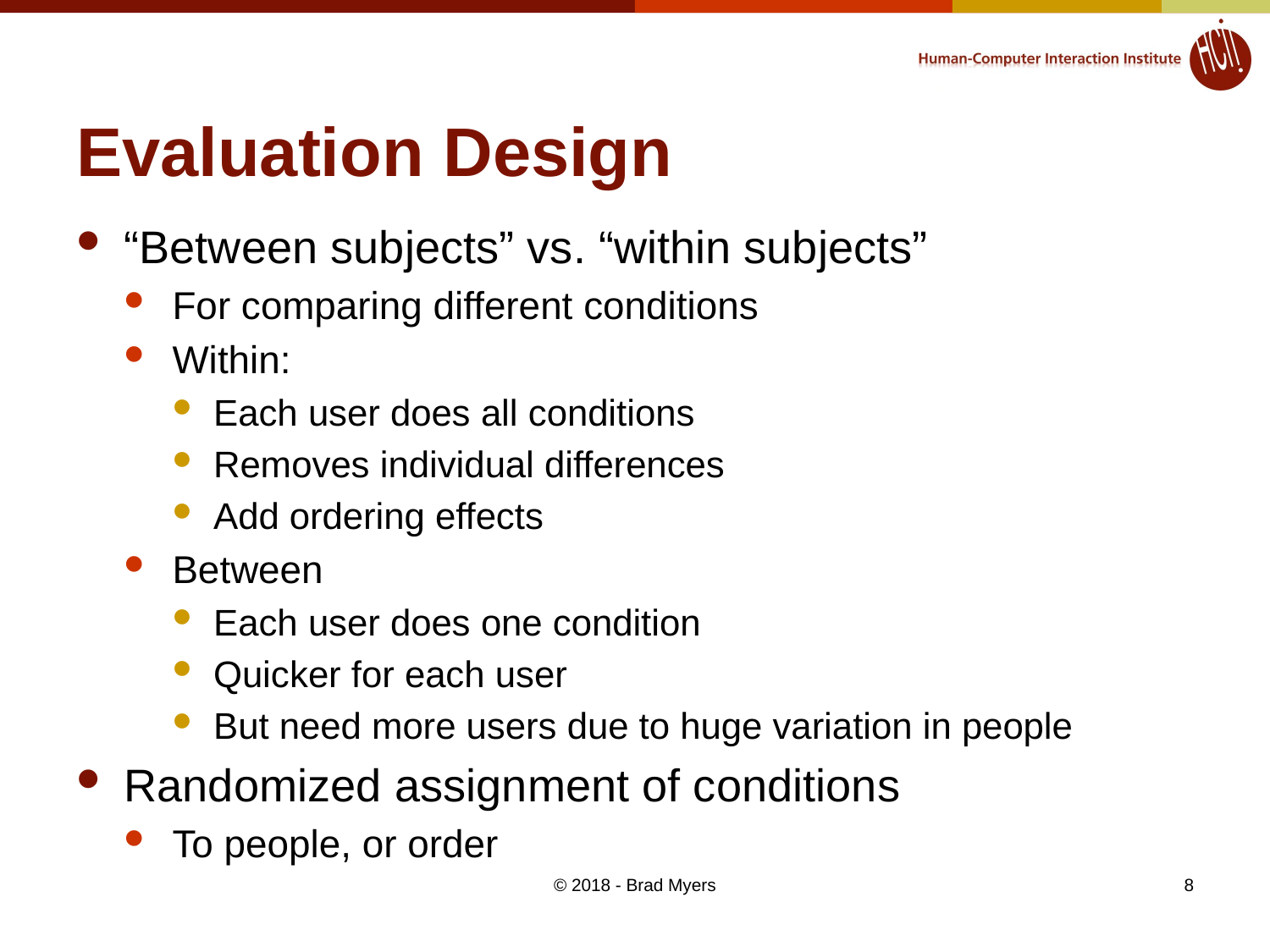

# Evaluation Design
“Between subjects” vs. “within subjects”
For comparing different conditions
Within:
Each user does all conditions
Removes individual differences
Add ordering effects
Between
Each user does one condition
Quicker for each user
But need more users due to huge variation in people
Randomized assignment of conditions
To people, or order
© 2018 - Brad Myers
8